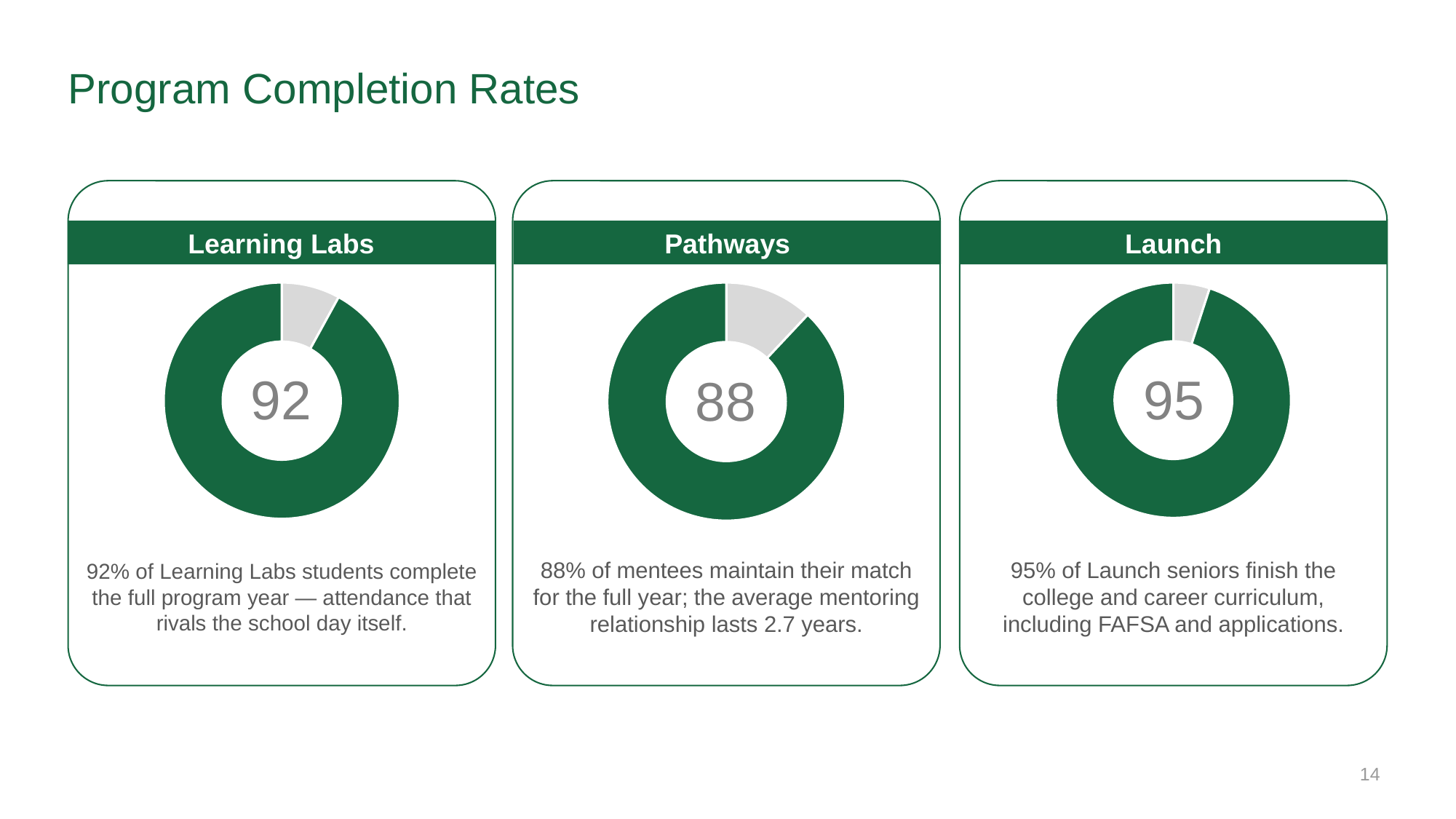

# Program Completion Rates

Learning Labs
Pathways
Launch

### Chart

| Category | Learning Labs |
|---|---|
| Remaining | 8.0 |
| Complete | 92.0 |

### Chart

| Category | Launch |
|---|---|
| Remaining | 12.0 |
| Complete | 88.0 |

### Chart

| Category | Pathways |
|---|---|
| Remaining | 5.0 |
| Complete | 95.0 |
92% of Learning Labs students complete the full program year — attendance that rivals the school day itself.
88% of mentees maintain their match for the full year; the average mentoring relationship lasts 2.7 years.
95% of Launch seniors finish the college and career curriculum, including FAFSA and applications.
14